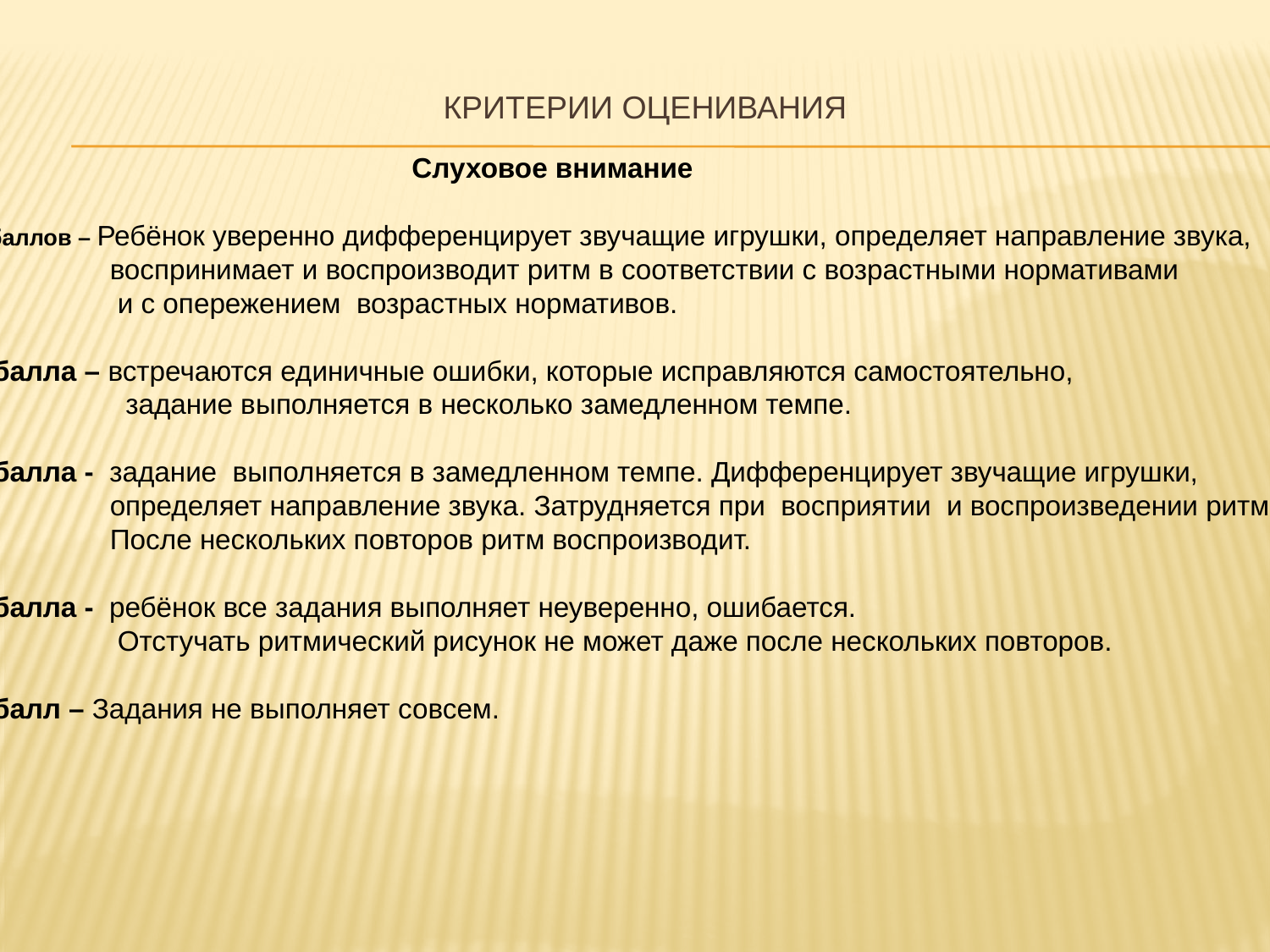

Слуховое внимание

5 баллов – Ребёнок уверенно дифференцирует звучащие игрушки, определяет направление звука,
                  воспринимает и воспроизводит ритм в соответствии с возрастными нормативами
                   и с опережением  возрастных нормативов.

4 балла – встречаются единичные ошибки, которые исправляются самостоятельно,
                    задание выполняется в несколько замедленном темпе.

3 балла -  задание  выполняется в замедленном темпе. Дифференцирует звучащие игрушки,
                  определяет направление звука. Затрудняется при  восприятии  и воспроизведении ритма.
                  После нескольких повторов ритм воспроизводит.

2 балла -  ребёнок все задания выполняет неуверенно, ошибается.
                   Отстучать ритмический рисунок не может даже после нескольких повторов.

1 балл – Задания не выполняет совсем.
# КРИТЕРИИ ОЦЕНИВАНИЯ